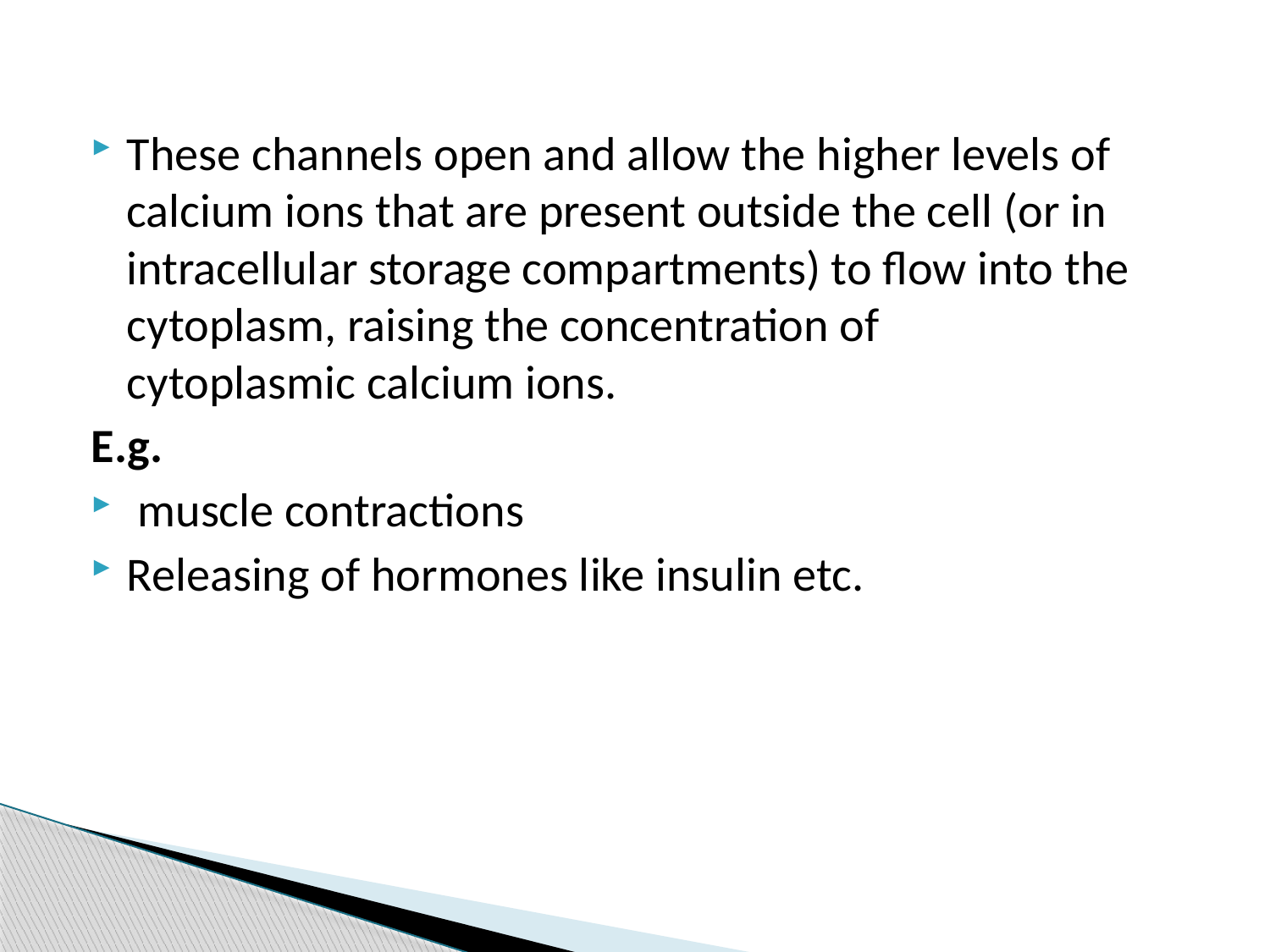

These channels open and allow the higher levels of  calcium ions that are present outside the cell (or in intracellular storage compartments) to flow into the cytoplasm, raising the concentration of cytoplasmic calcium ions.
E.g.
 muscle contractions
Releasing of hormones like insulin etc.